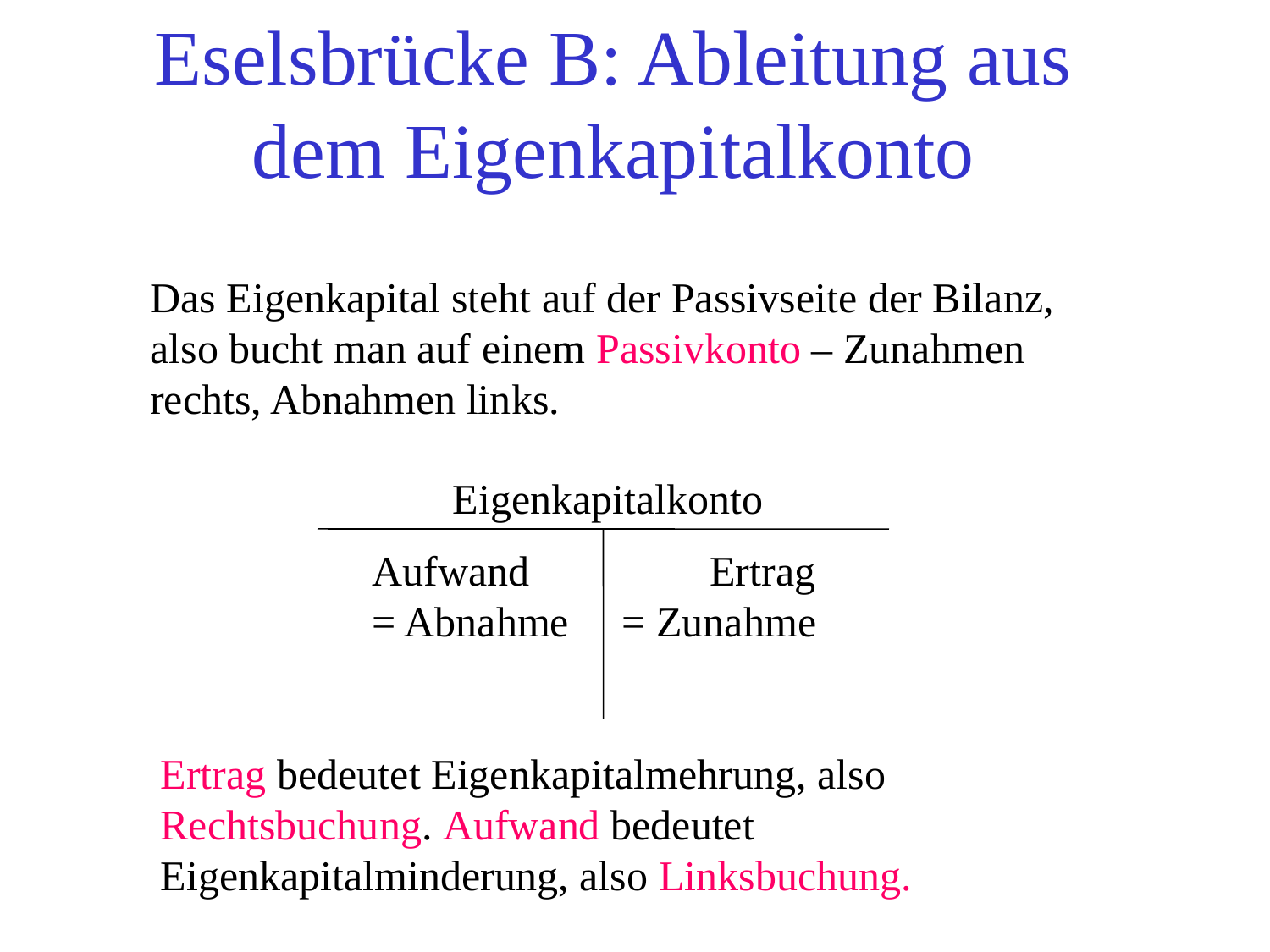

# Eselsbrücke B: Ableitung aus dem Eigenkapitalkonto
Das Eigenkapital steht auf der Passivseite der Bilanz, also bucht man auf einem Passivkonto – Zunahmen rechts, Abnahmen links.
Eigenkapitalkonto
Aufwand                 Ertrag
= Abnahme     = Zunahme

Ertrag bedeutet Eigenkapitalmehrung, also Rechtsbuchung. Aufwand bedeutet Eigenkapitalminderung, also Linksbuchung.